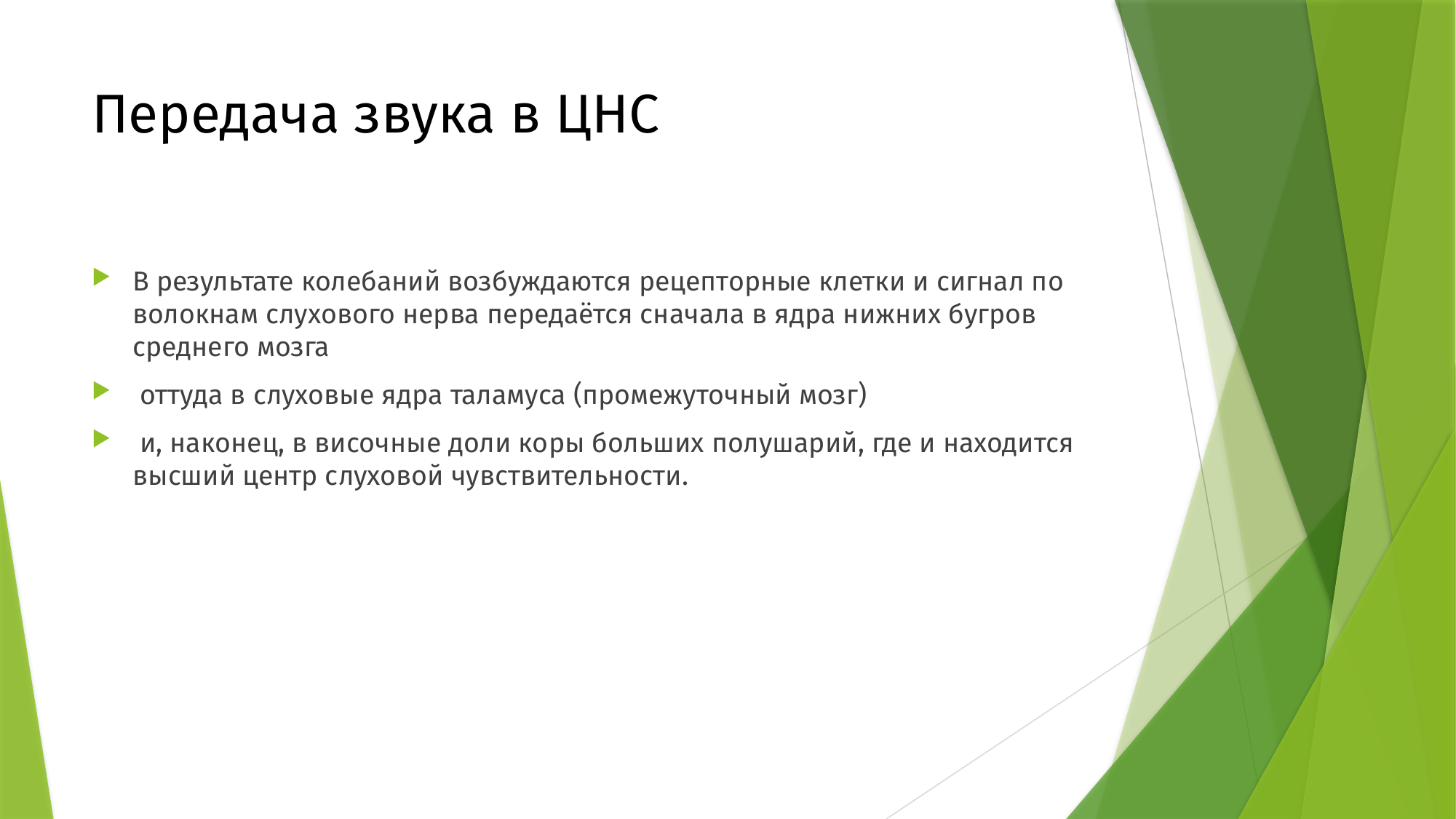

# Передача звука в ЦНС
В результате колебаний возбуждаются рецепторные клетки и сигнал по волокнам слухового нерва передаётся сначала в ядра нижних бугров среднего мозга
 оттуда в слуховые ядра таламуса (промежуточный мозг)
 и, наконец, в височные доли коры больших полушарий, где и находится высший центр слуховой чувствительности.